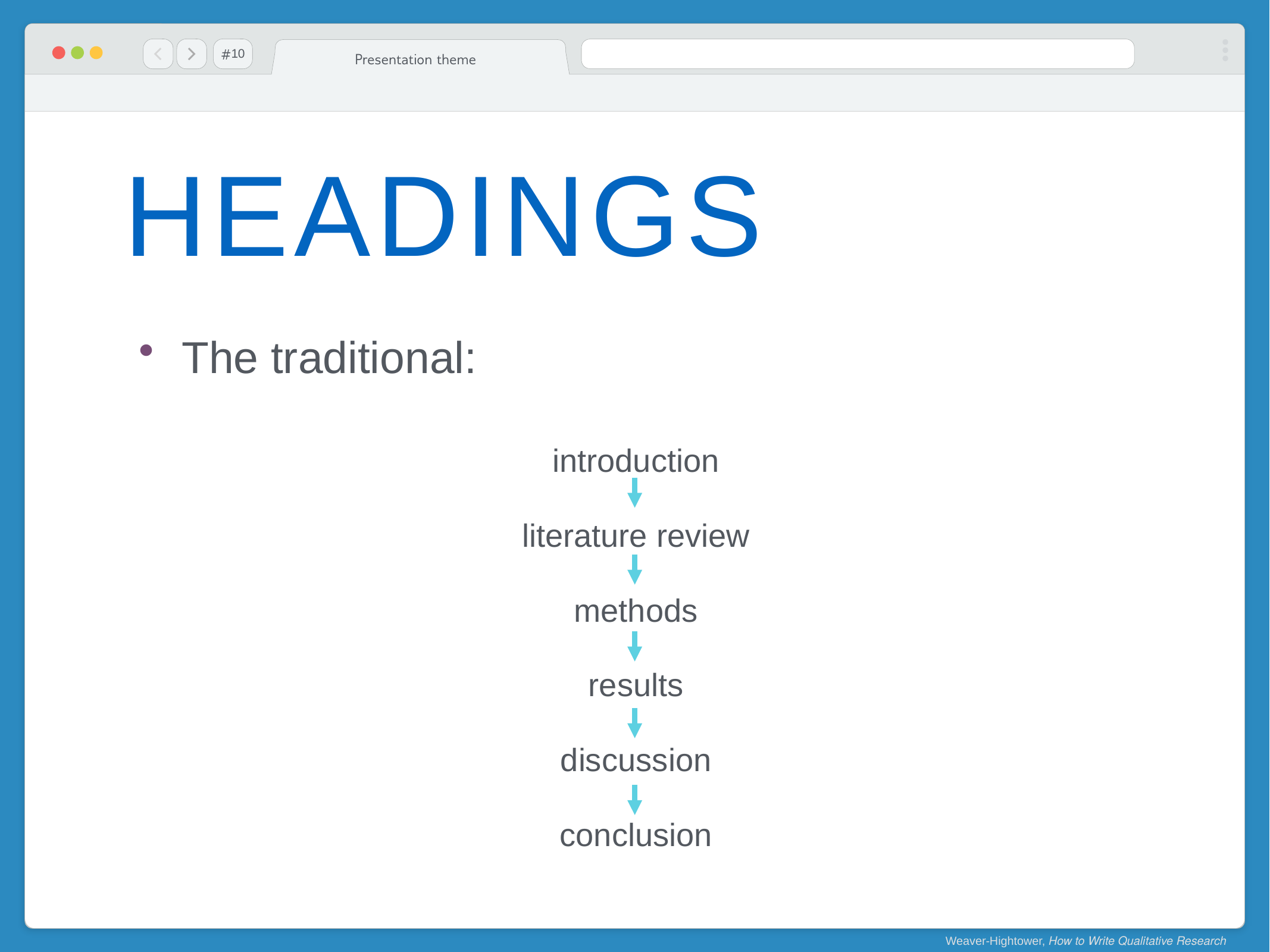

#
Presentation theme
10
# Headings
The traditional:
introduction
literature review
methods
results
discussion
conclusion